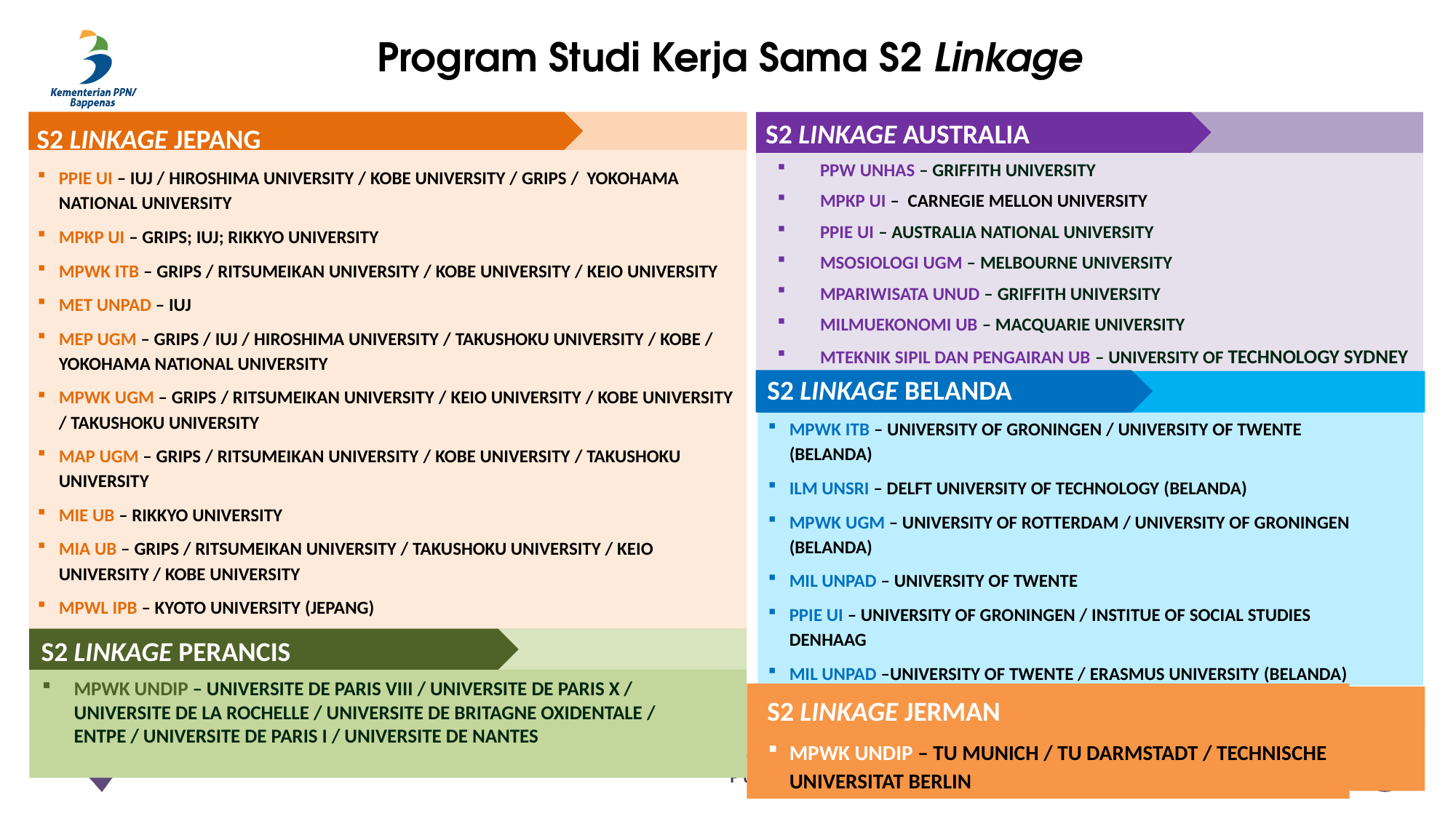

# Program Studi Kerja Sama S2 Linkage
S2 LINKAGE AUSTRALIA
PPW UNHAS – GRIFFITH UNIVERSITY
MPKP UI –  CARNEGIE MELLON UNIVERSITY
PPIE UI – AUSTRALIA NATIONAL UNIVERSITY
MSOSIOLOGI UGM – MELBOURNE UNIVERSITY
MPARIWISATA UNUD – GRIFFITH UNIVERSITY
MILMUEKONOMI UB – MACQUARIE UNIVERSITY
MTEKNIK SIPIL DAN PENGAIRAN UB – UNIVERSITY OF TECHNOLOGY SYDNEY

S2 LINKAGE JEPANG
PPIE UI – IUJ / HIROSHIMA UNIVERSITY / KOBE UNIVERSITY / GRIPS /  YOKOHAMA NATIONAL UNIVERSITY
MPKP UI – GRIPS; IUJ; RIKKYO UNIVERSITY
MPWK ITB – GRIPS / RITSUMEIKAN UNIVERSITY / KOBE UNIVERSITY / KEIO UNIVERSITY
MET UNPAD – IUJ
MEP UGM – GRIPS / IUJ / HIROSHIMA UNIVERSITY / TAKUSHOKU UNIVERSITY / KOBE / YOKOHAMA NATIONAL UNIVERSITY
MPWK UGM – GRIPS / RITSUMEIKAN UNIVERSITY / KEIO UNIVERSITY / KOBE UNIVERSITY / TAKUSHOKU UNIVERSITY
MAP UGM – GRIPS / RITSUMEIKAN UNIVERSITY / KOBE UNIVERSITY / TAKUSHOKU UNIVERSITY
MIE UB – RIKKYO UNIVERSITY
MIA UB – GRIPS / RITSUMEIKAN UNIVERSITY / TAKUSHOKU UNIVERSITY / KEIO UNIVERSITY / KOBE UNIVERSITY
MPWL IPB – KYOTO UNIVERSITY (JEPANG)

S2 LINKAGE BELANDA
MPWK ITB – UNIVERSITY OF GRONINGEN / UNIVERSITY OF TWENTE (BELANDA)
ILM UNSRI – DELFT UNIVERSITY OF TECHNOLOGY (BELANDA)
MPWK UGM – UNIVERSITY OF ROTTERDAM / UNIVERSITY OF GRONINGEN (BELANDA)
MIL UNPAD – UNIVERSITY OF TWENTE
PPIE UI – UNIVERSITY OF GRONINGEN / INSTITUE OF SOCIAL STUDIES DENHAAG
MIL UNPAD –UNIVERSITY OF TWENTE / ERASMUS UNIVERSITY (BELANDA)

S2 LINKAGE PERANCIS
MPWK UNDIP – UNIVERSITE DE PARIS VIII / UNIVERSITE DE PARIS X / UNIVERSITE DE LA ROCHELLE / UNIVERSITE DE BRITAGNE OXIDENTALE / ENTPE / UNIVERSITE DE PARIS I / UNIVERSITE DE NANTES

S2 LINKAGE JERMAN
MPWK UNDIP – TU MUNICH / TU DARMSTADT / TECHNISCHE UNIVERSITAT BERLIN

30